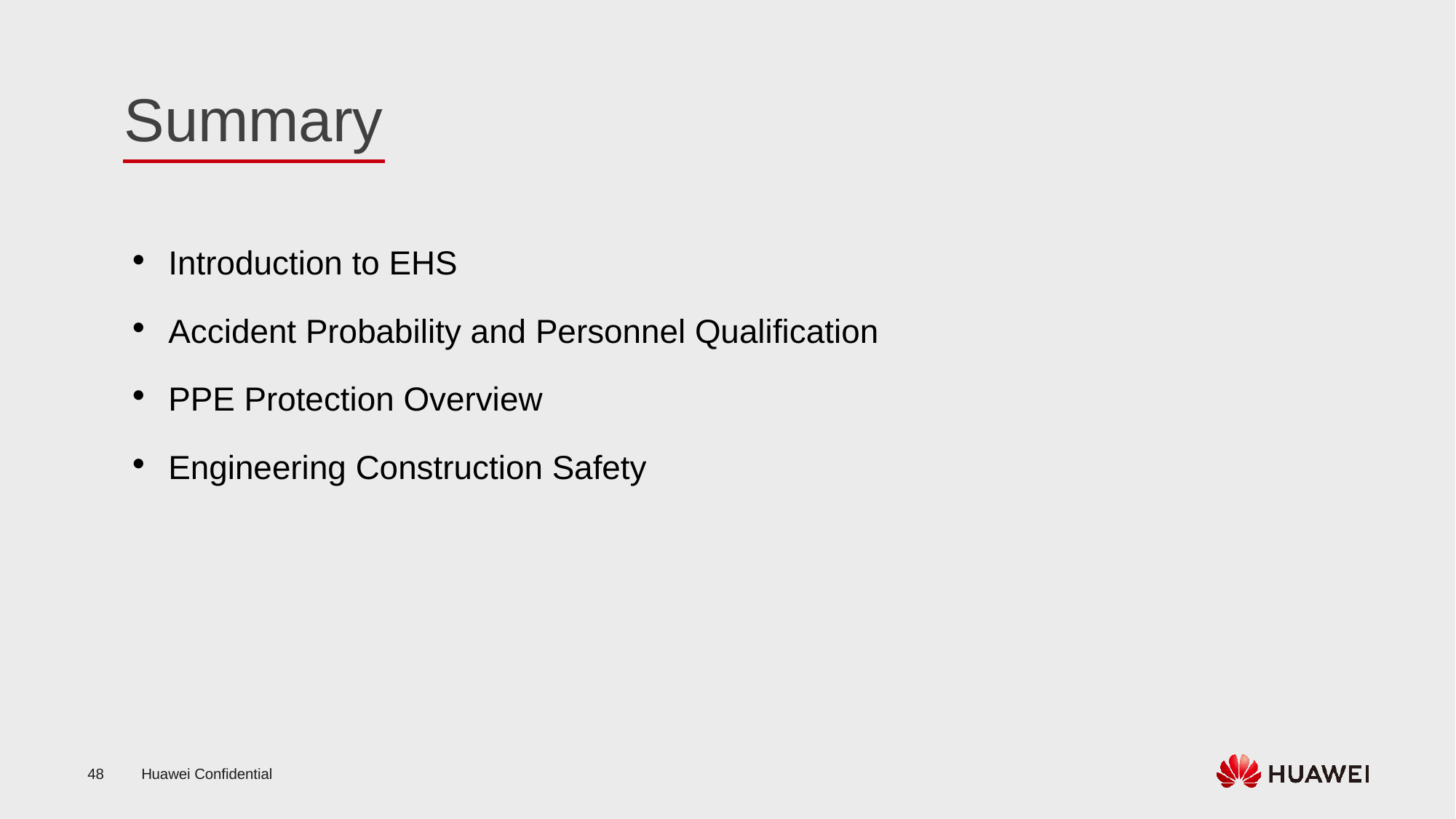

Introduction to EHS
Accident Probability and Personnel Qualification
PPE Protection Overview
Engineering Construction Safety